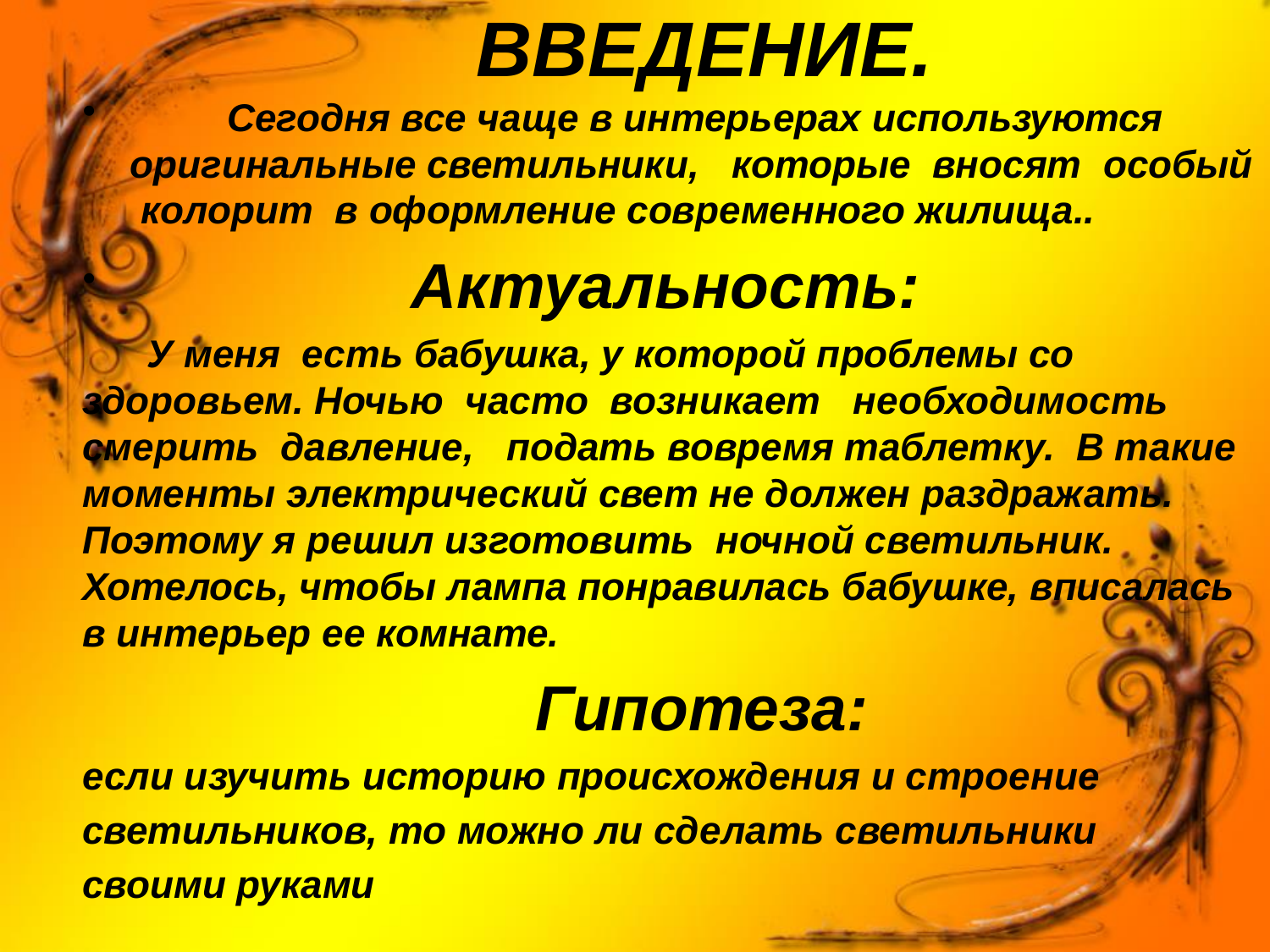

# ВВЕДЕНИЕ.
         Сегодня все чаще в интерьерах используются оригинальные светильники,   которые  вносят  особый  колорит  в оформление современного жилища..
                          Актуальность:
      У меня  есть бабушка, у которой проблемы со здоровьем. Ночью  часто  возникает   необходимость  смерить  давление,   подать вовремя таблетку.  В такие моменты электрический свет не должен раздражать. Поэтому я решил изготовить  ночной светильник. Хотелось, чтобы лампа понравилась бабушке, вписалась в интерьер ее комнате.
                                          Гипотеза:
если изучить историю происхождения и строение
светильников, то можно ли сделать светильники
своими руками